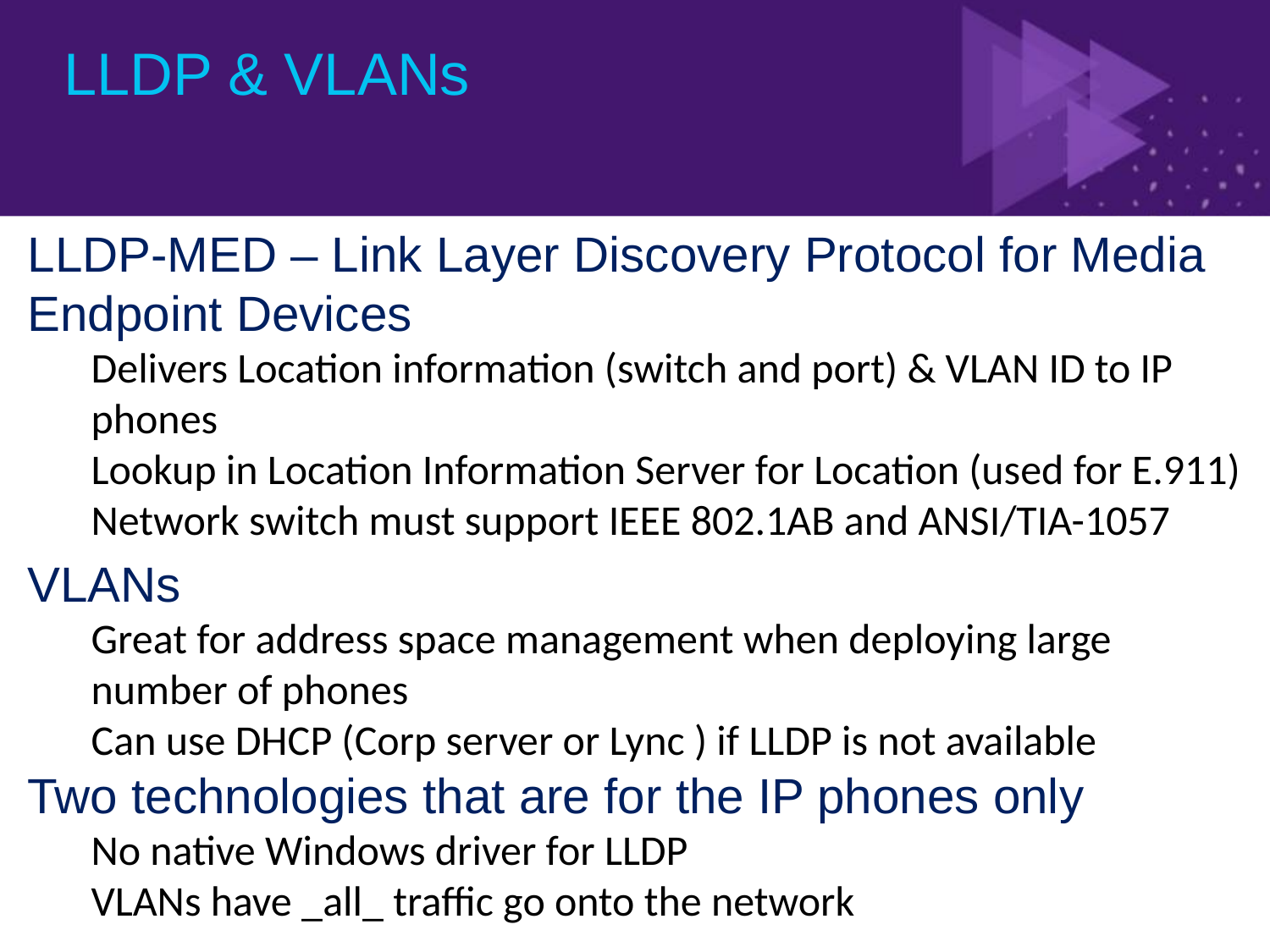

# LLDP & VLANs
LLDP-MED – Link Layer Discovery Protocol for Media Endpoint Devices
Delivers Location information (switch and port) & VLAN ID to IP phones
Lookup in Location Information Server for Location (used for E.911)
Network switch must support IEEE 802.1AB and ANSI/TIA-1057

VLANs
Great for address space management when deploying large number of phones
Can use DHCP (Corp server or Lync ) if LLDP is not available
Two technologies that are for the IP phones only
No native Windows driver for LLDP
VLANs have _all_ traffic go onto the network